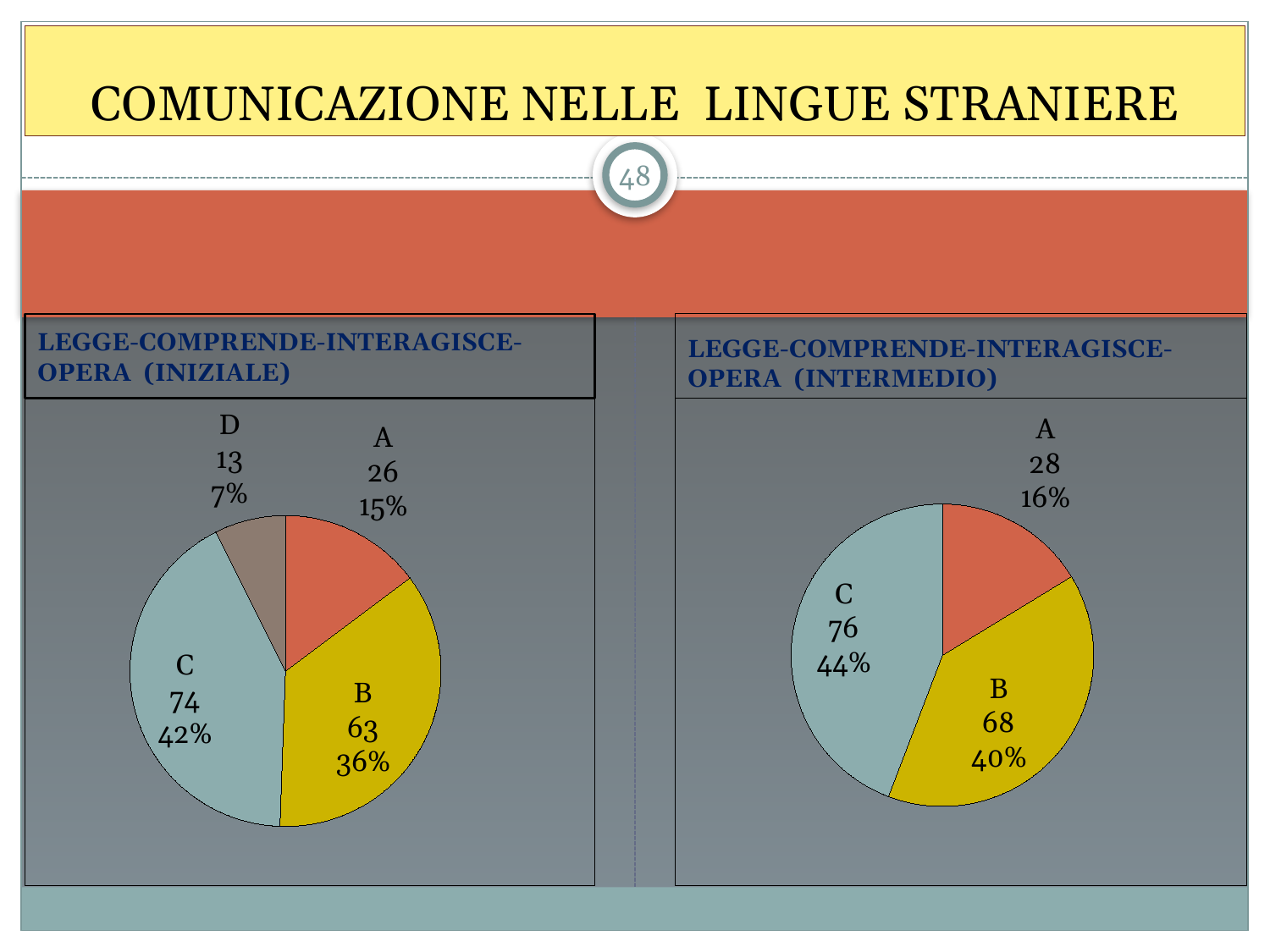

# COMUNICAZIONE NELLE  LINGUE STRANIERE
48
LEGGE-COMPRENDE-INTERAGISCE-OPERA  (INIZIALE)
LEGGE-COMPRENDE-INTERAGISCE-OPERA  (INTERMEDIO)

### Chart

| Category | Vendite |
|---|---|
| A | 26.0 |
| B | 63.0 |
| C | 74.0 |
| D | 13.0 |

### Chart

| Category | Vendite |
|---|---|
| A | 28.0 |
| B | 68.0 |
| C | 76.0 |
| D | 0.0 |